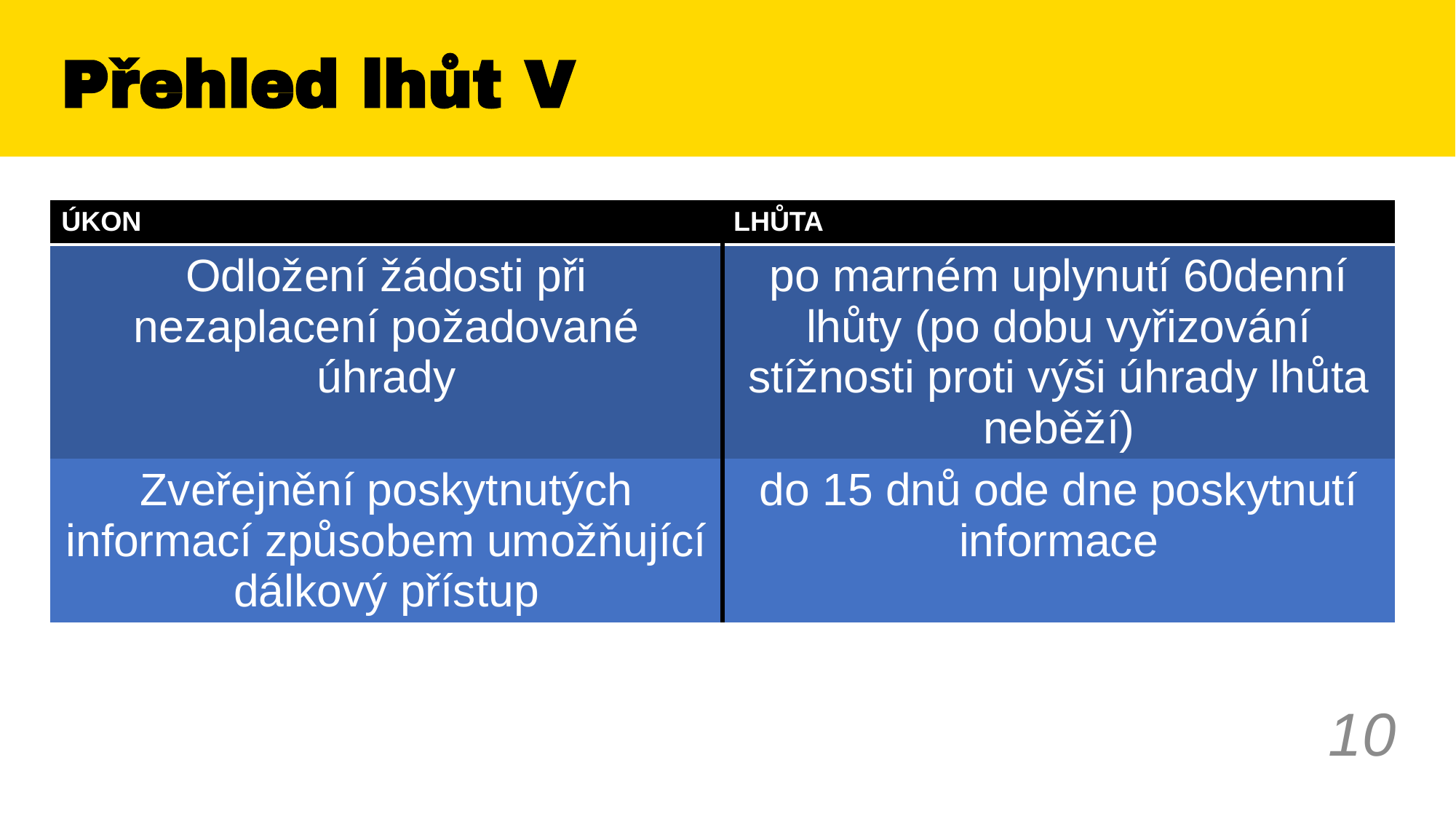

# Přehled lhůt V
| ÚKON | LHŮTA |
| --- | --- |
| Odložení žádosti při nezaplacení požadované úhrady | po marném uplynutí 60denní lhůty (po dobu vyřizování stížnosti proti výši úhrady lhůta neběží) |
| Zveřejnění poskytnutých informací způsobem umožňující dálkový přístup | do 15 dnů ode dne poskytnutí informace |
10